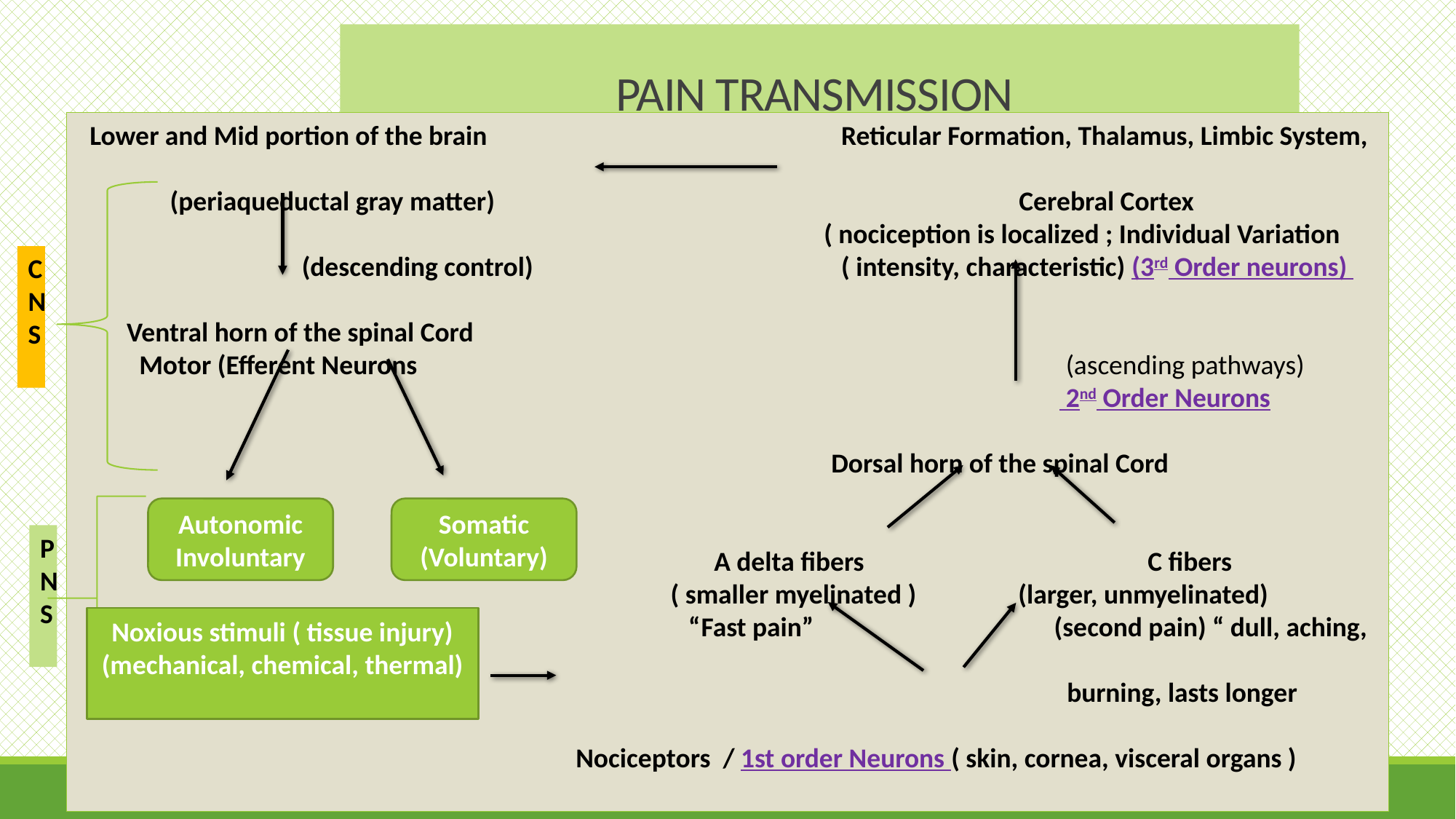

PAIN TRANSMISSION
  Lower and Mid portion of the brain				Reticular Formation, Thalamus, Limbic System,
               (periaqueductal gray matter)                                                                                     Cerebral Cortex
	                                                                                                  ( nociception is localized ; Individual Variation
		 (descending control) 			( intensity, characteristic) (3rd Order neurons)

        Ventral horn of the spinal Cord
          Motor (Efferent Neurons						 (ascending pathways)
									 2nd Order Neurons

	 	 				                Dorsal horn of the spinal Cord

      			                                                  A delta fibers 	                                C fibers
			                                           ( smaller myelinated )	           (larger, unmyelinated)
     			                                              “Fast pain”                                       (second pain) “ dull, aching,
                                                                                                                                                                burning, lasts longer
				          Nociceptors  / 1st order Neurons ( skin, cornea, visceral organs )

CNS

Autonomic
 Involuntary
Somatic
(Voluntary)
PNS

Noxious stimuli ( tissue injury) (mechanical, chemical, thermal)

Dr. Irene Roco